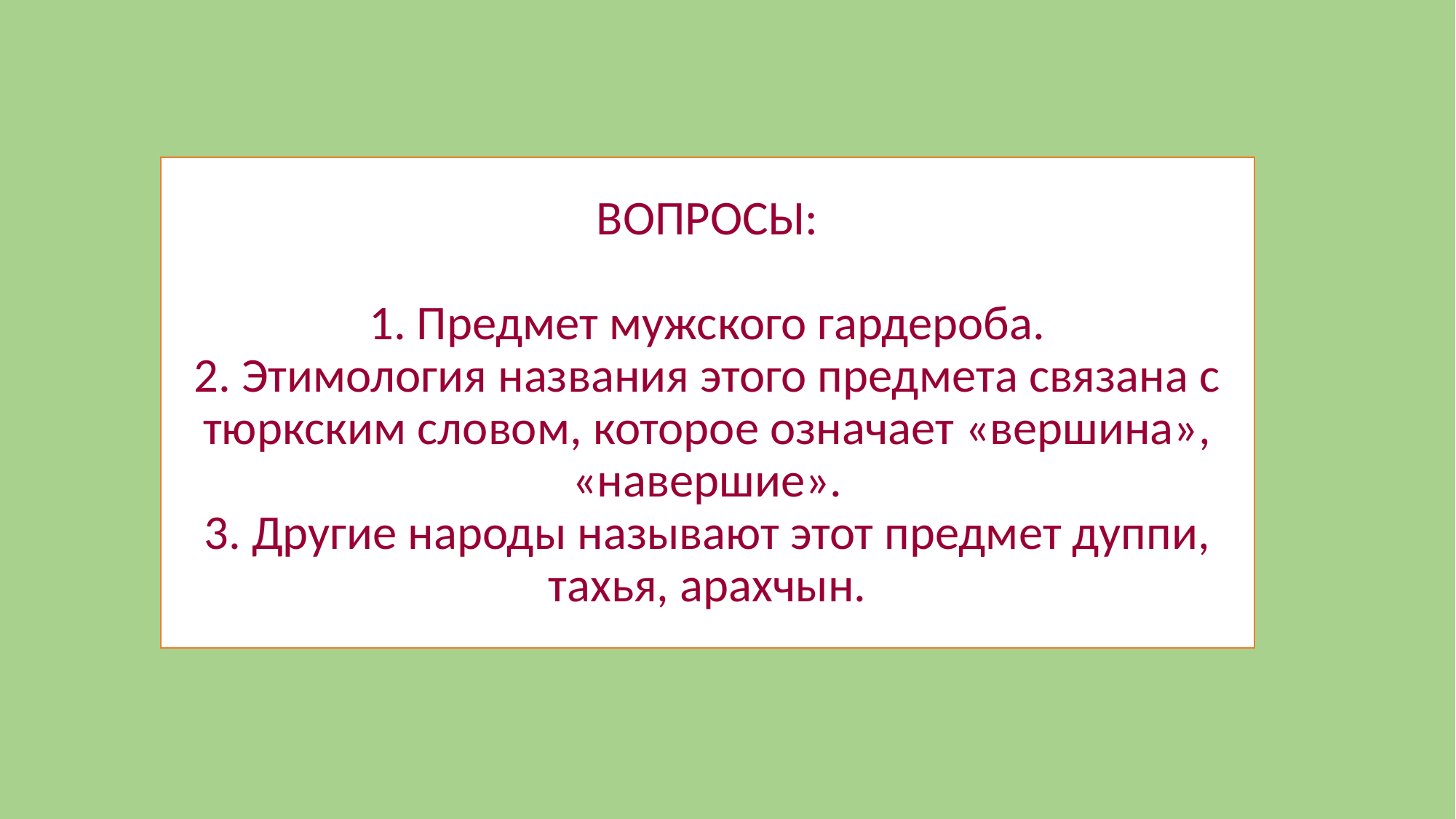

# ВОПРОСЫ: 1. Предмет мужского гардероба. 2. Этимология названия этого предмета связана с тюркским словом, которое означает «вершина», «навершие». 3. Другие народы называют этот предмет дуппи, тахья, арахчын.